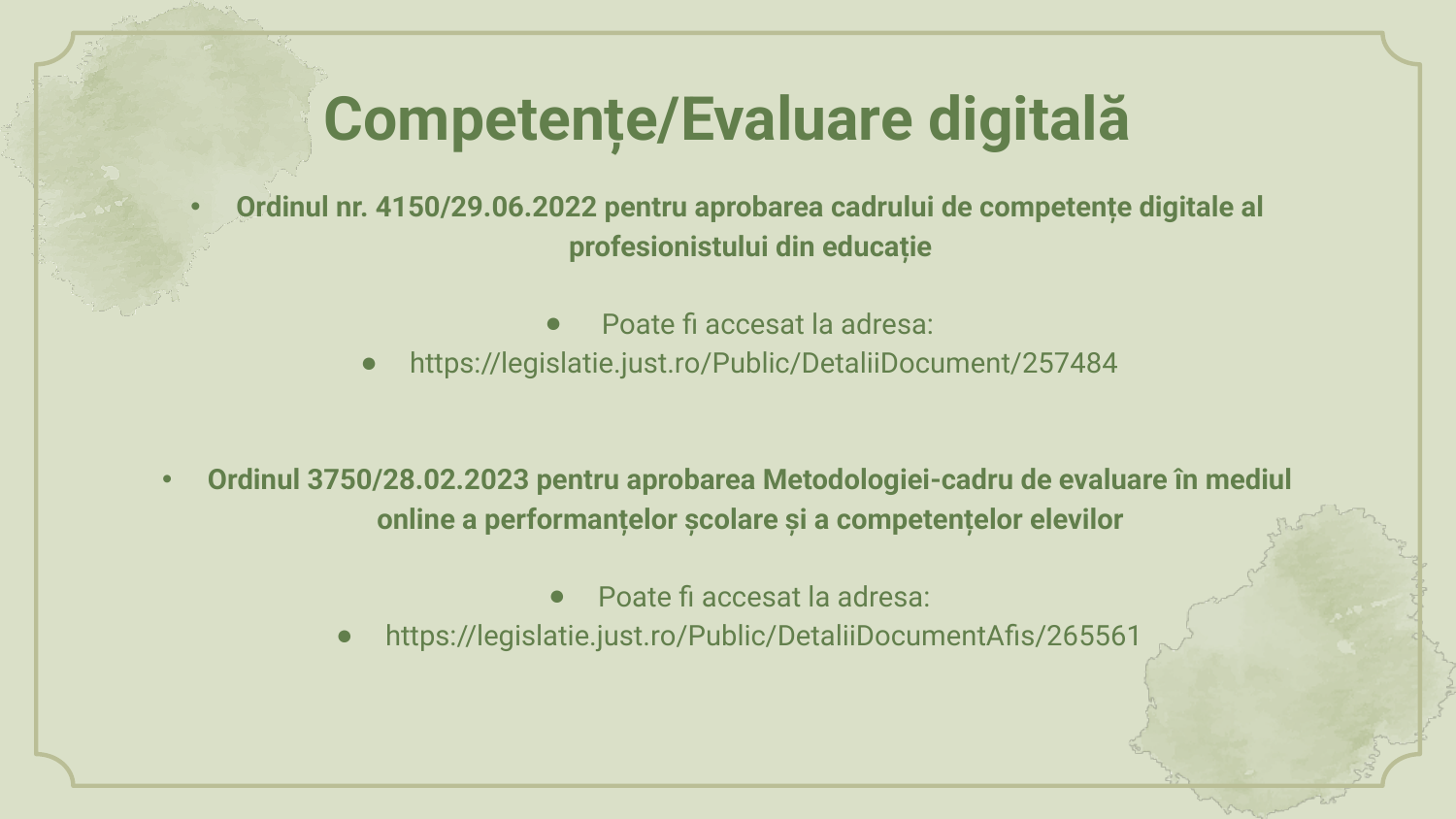

# Competențe/Evaluare digitală
Ordinul nr. 4150/29.06.2022 pentru aprobarea cadrului de competențe digitale al profesionistului din educație

 Poate fi accesat la adresa:
https://legislatie.just.ro/Public/DetaliiDocument/257484

Ordinul 3750/28.02.2023 pentru aprobarea Metodologiei-cadru de evaluare în mediul online a performanțelor școlare și a competențelor elevilor

Poate fi accesat la adresa:
https://legislatie.just.ro/Public/DetaliiDocumentAfis/265561